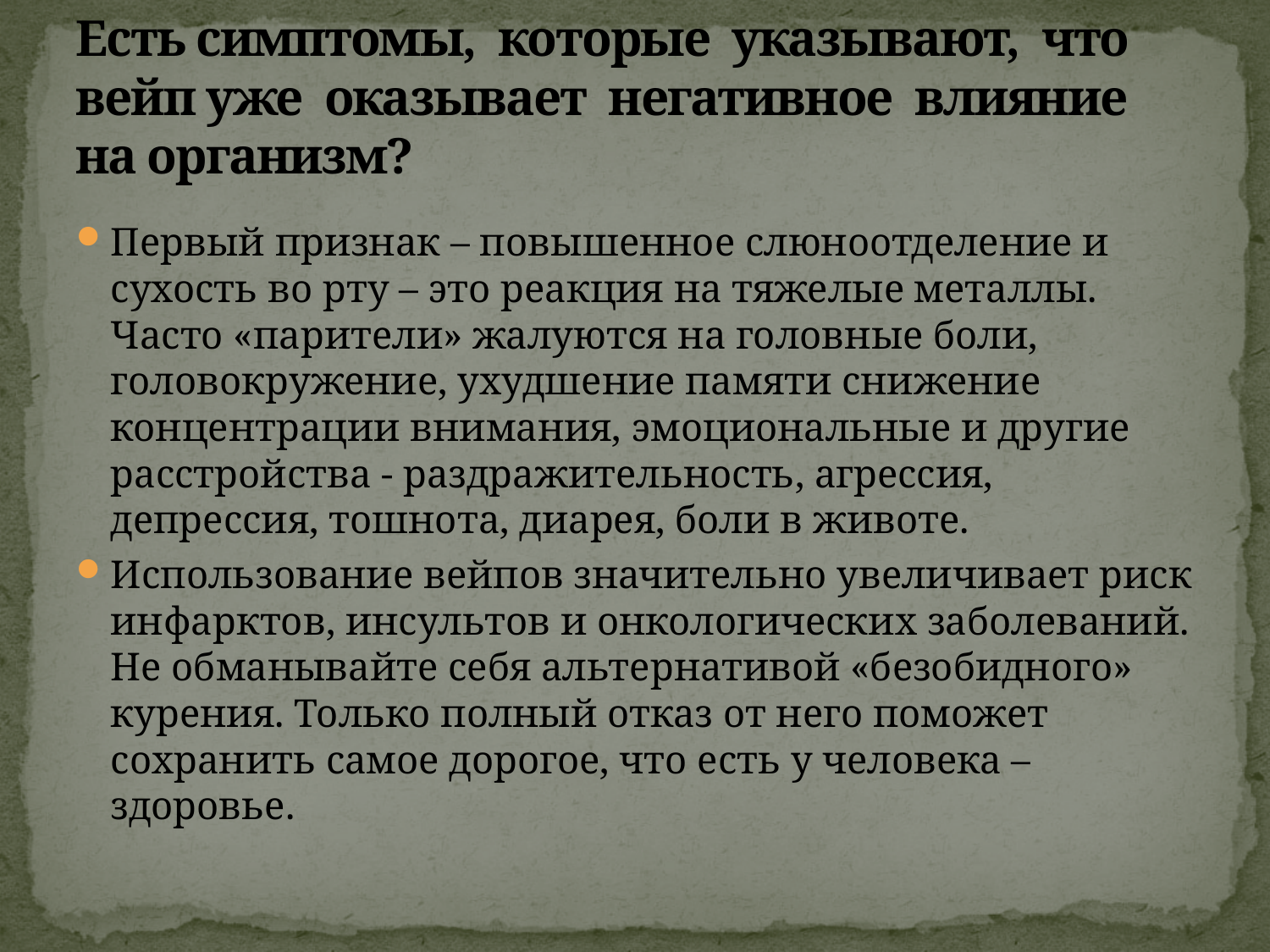

# Есть симптомы,  которые  указывают,  что вейп уже  оказывает  негативное  влияние  на организм?
Первый признак – повышенное слюноотделение и сухость во рту – это реакция на тяжелые металлы. Часто «парители» жалуются на головные боли, головокружение, ухудшение памяти снижение концентрации внимания, эмоциональные и другие расстройства - раздражительность, агрессия, депрессия, тошнота, диарея, боли в животе.
Использование вейпов значительно увеличивает риск инфарктов, инсультов и онкологических заболеваний. Не обманывайте себя альтернативой «безобидного» курения. Только полный отказ от него поможет сохранить самое дорогое, что есть у человека – здоровье.